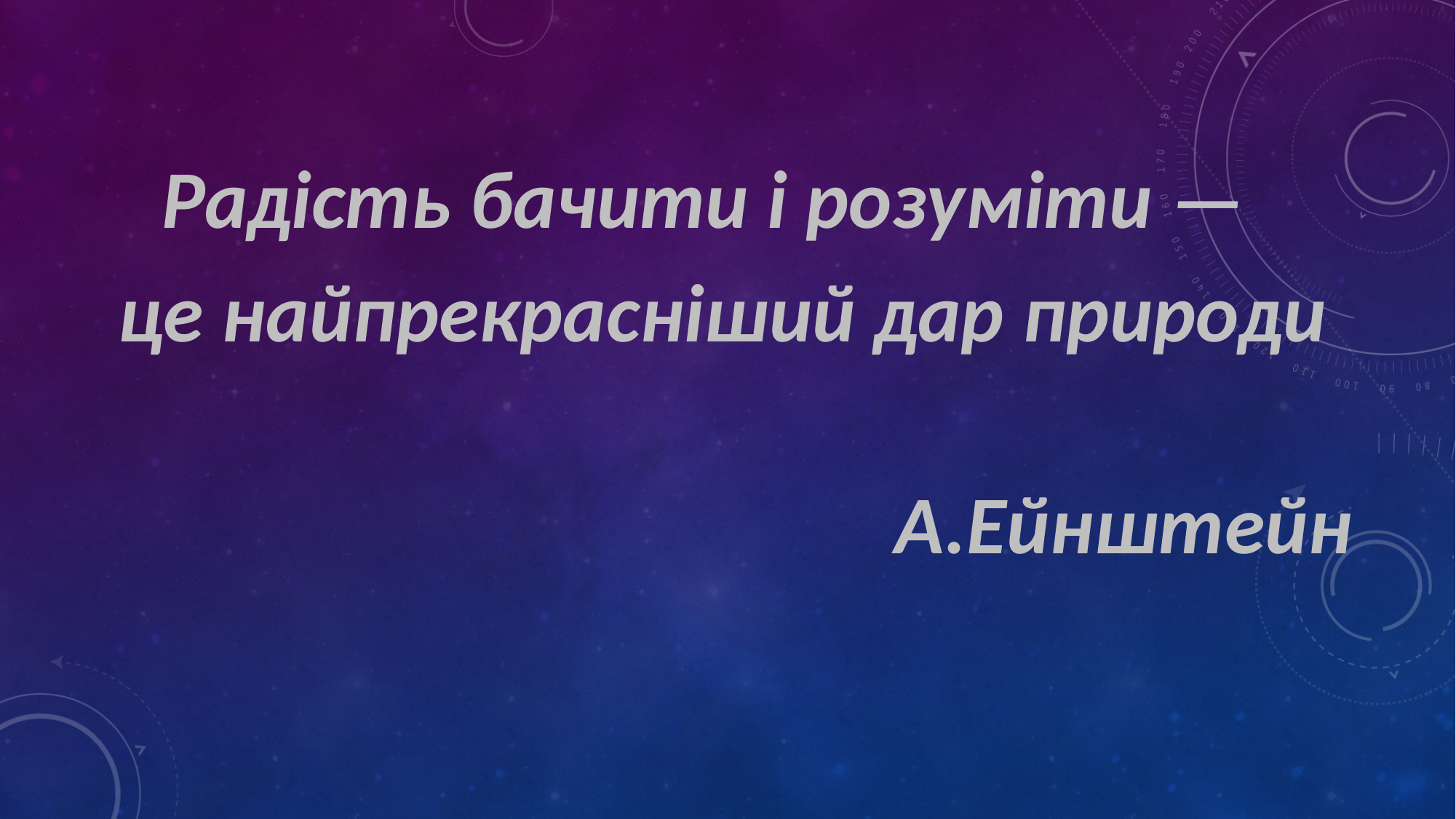

Радість бачити і розуміти —
це найпрекрасніший дар природи
                                                              А.Ейнштейн